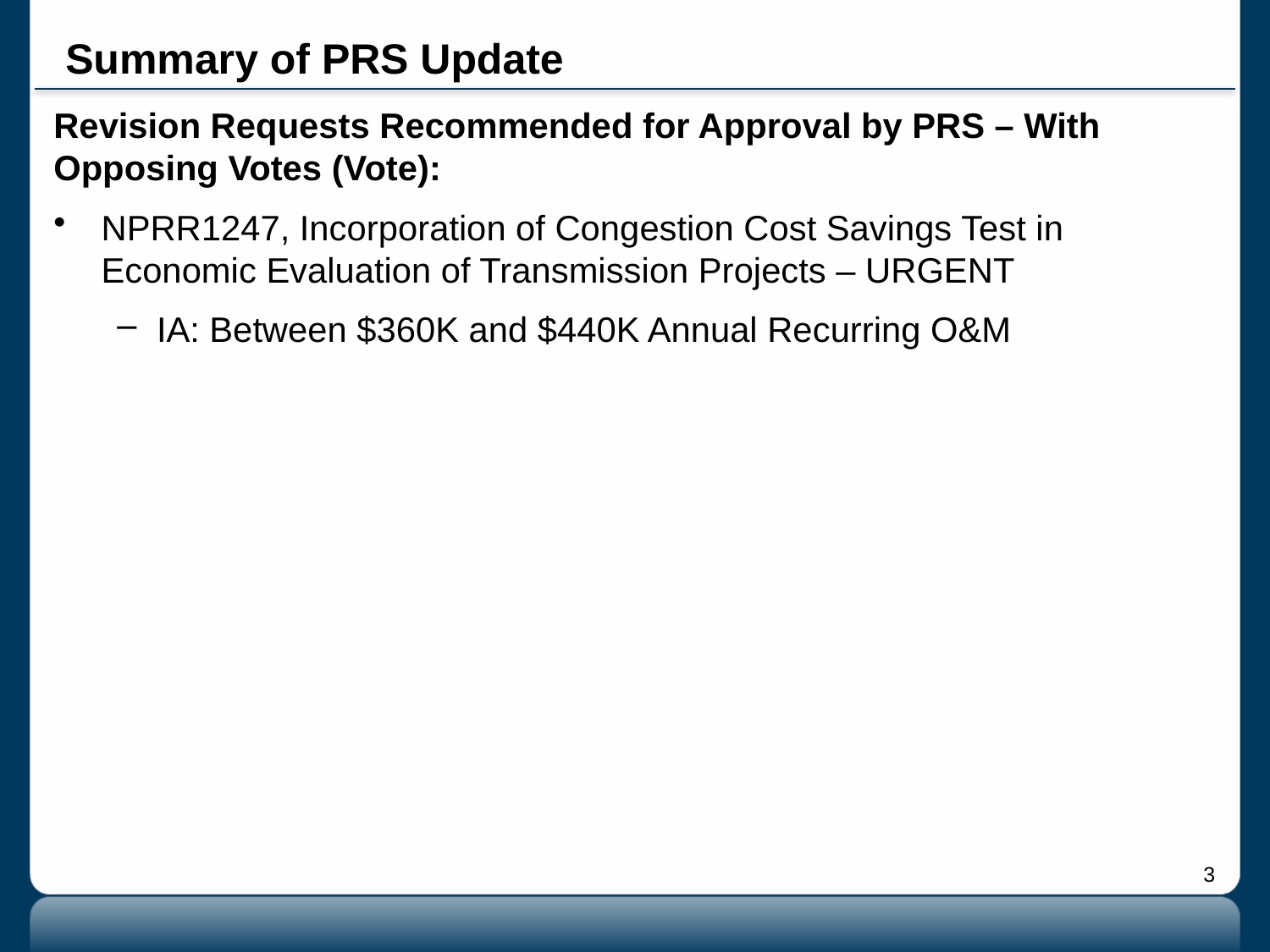

# Summary of PRS Update
Revision Requests Recommended for Approval by PRS – With Opposing Votes (Vote):
NPRR1247, Incorporation of Congestion Cost Savings Test in Economic Evaluation of Transmission Projects – URGENT
IA: Between $360K and $440K Annual Recurring O&M